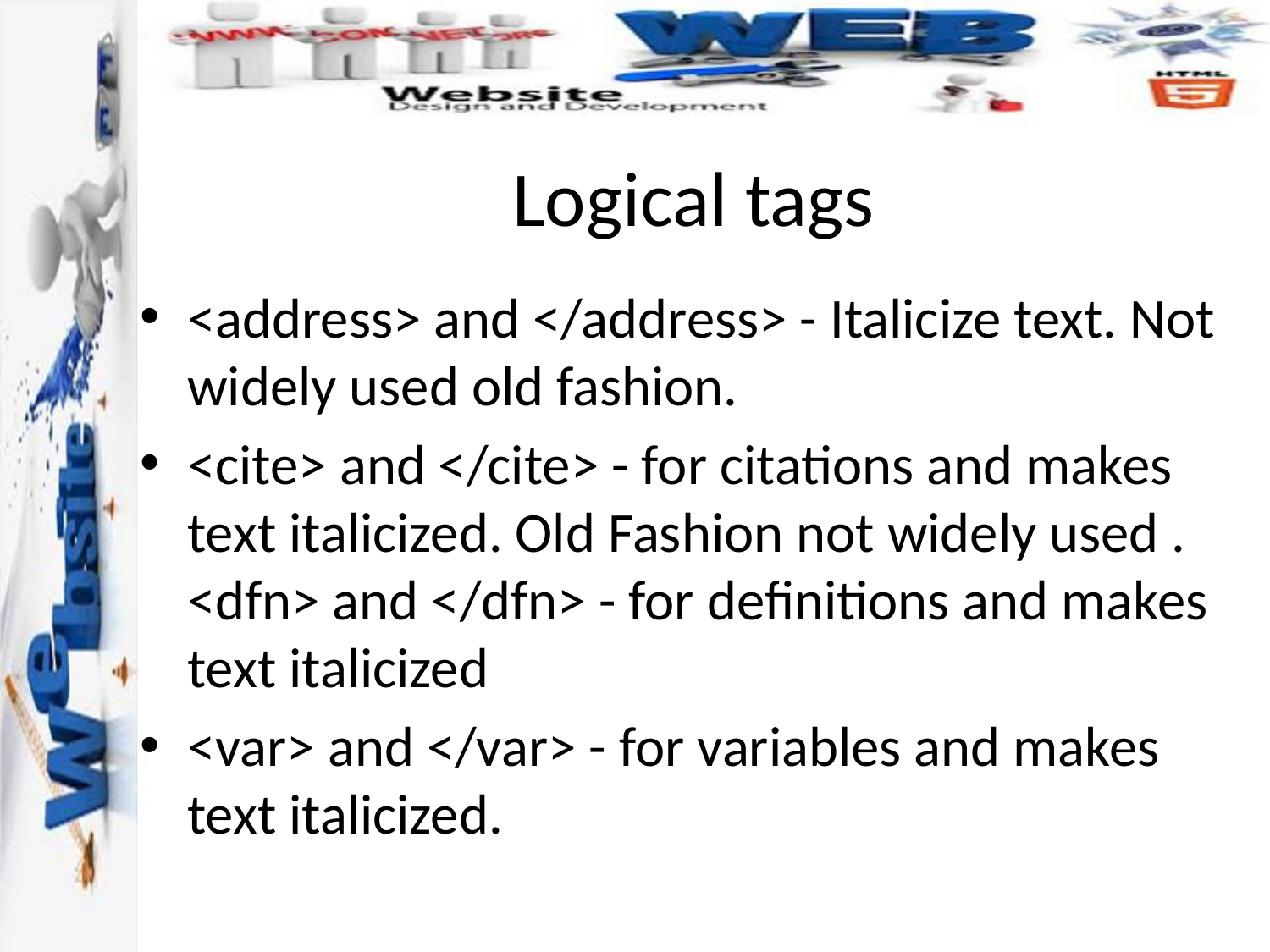

# Logical tags
<address> and </address> - Italicize text. Not widely used old fashion.
<cite> and </cite> - for citations and makes text italicized. Old Fashion not widely used .
<dfn> and </dfn> - for definitions and makes text italicized
<var> and </var> - for variables and makes text italicized.